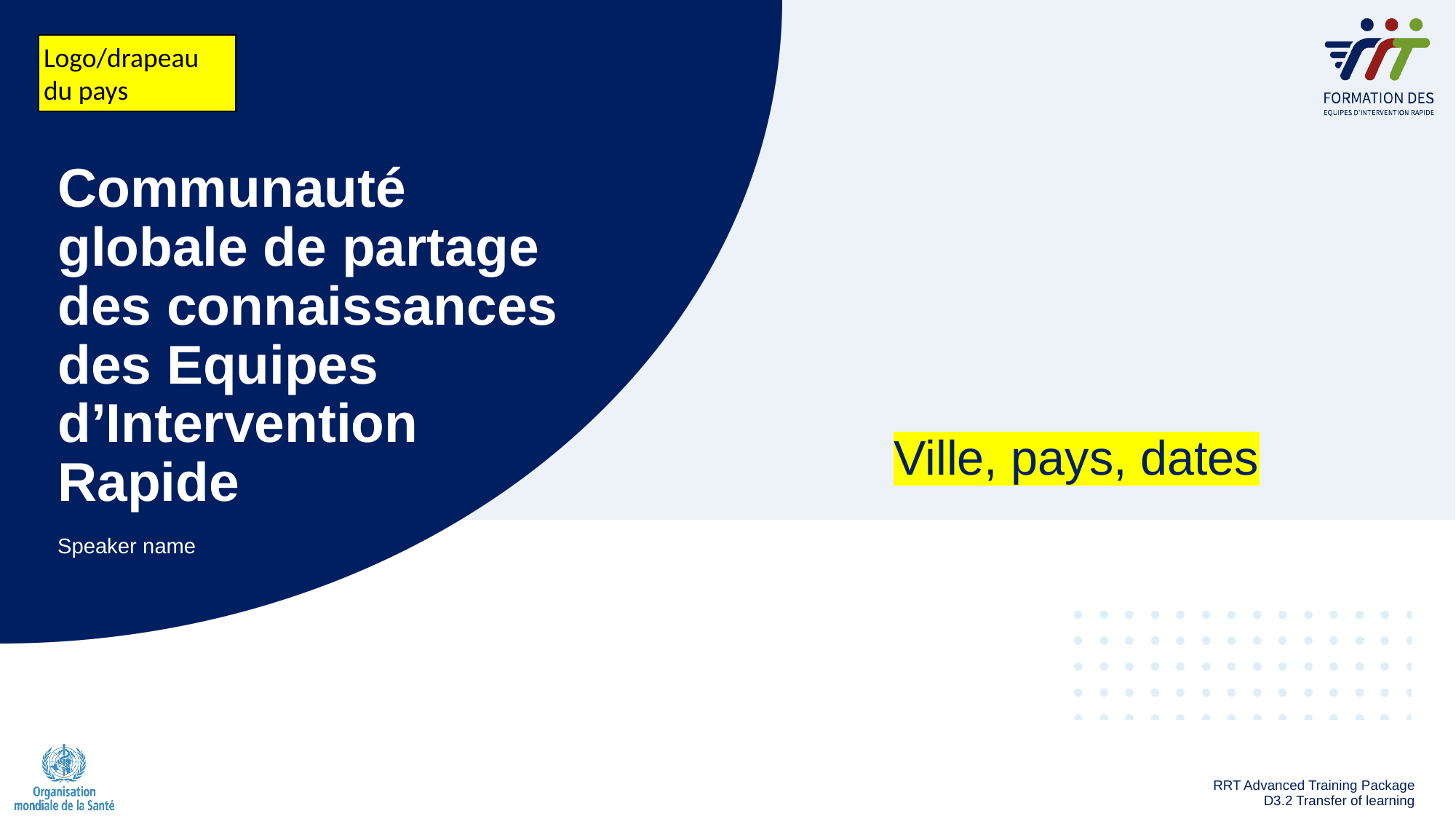

Logo/drapeau du pays
# Communauté globale de partage des connaissances des Equipes d’Intervention Rapide
Ville, pays, dates
Speaker name